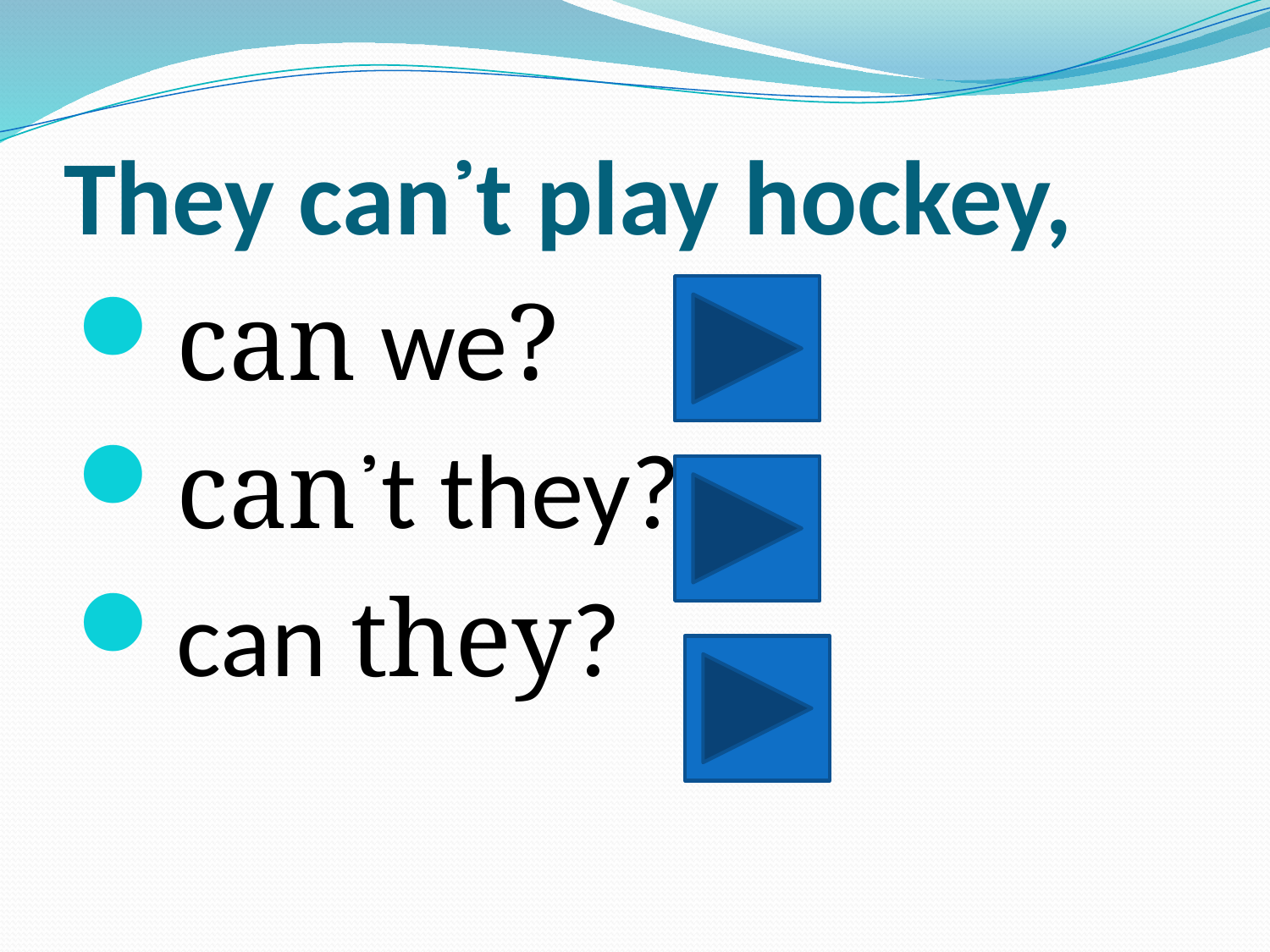

# They can᾽t play hockey,
can we?
can᾽t they?
can they?